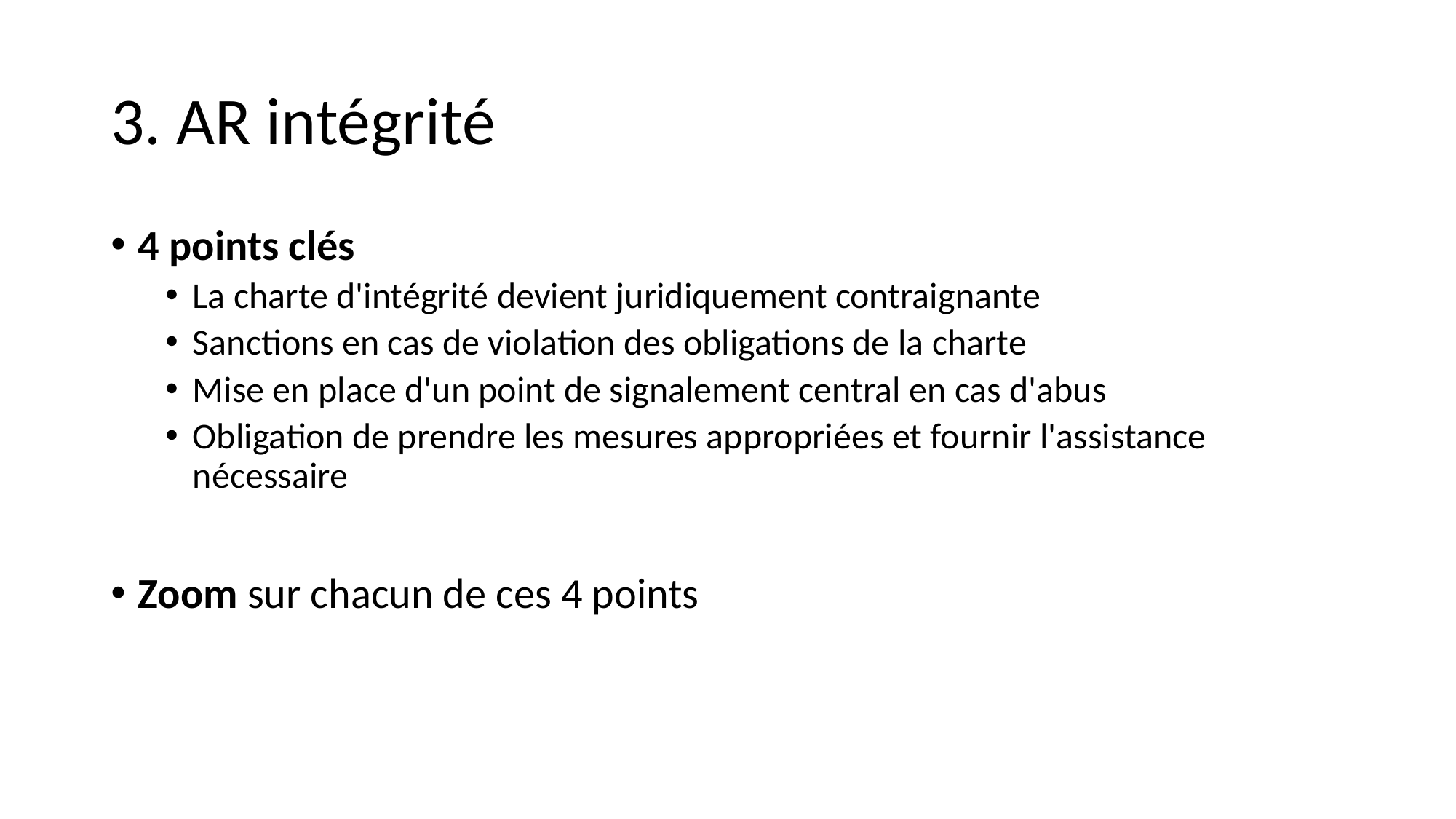

# 3. AR intégrité
4 points clés
La charte d'intégrité devient juridiquement contraignante
Sanctions en cas de violation des obligations de la charte
Mise en place d'un point de signalement central en cas d'abus
Obligation de prendre les mesures appropriées et fournir l'assistance nécessaire

Zoom sur chacun de ces 4 points